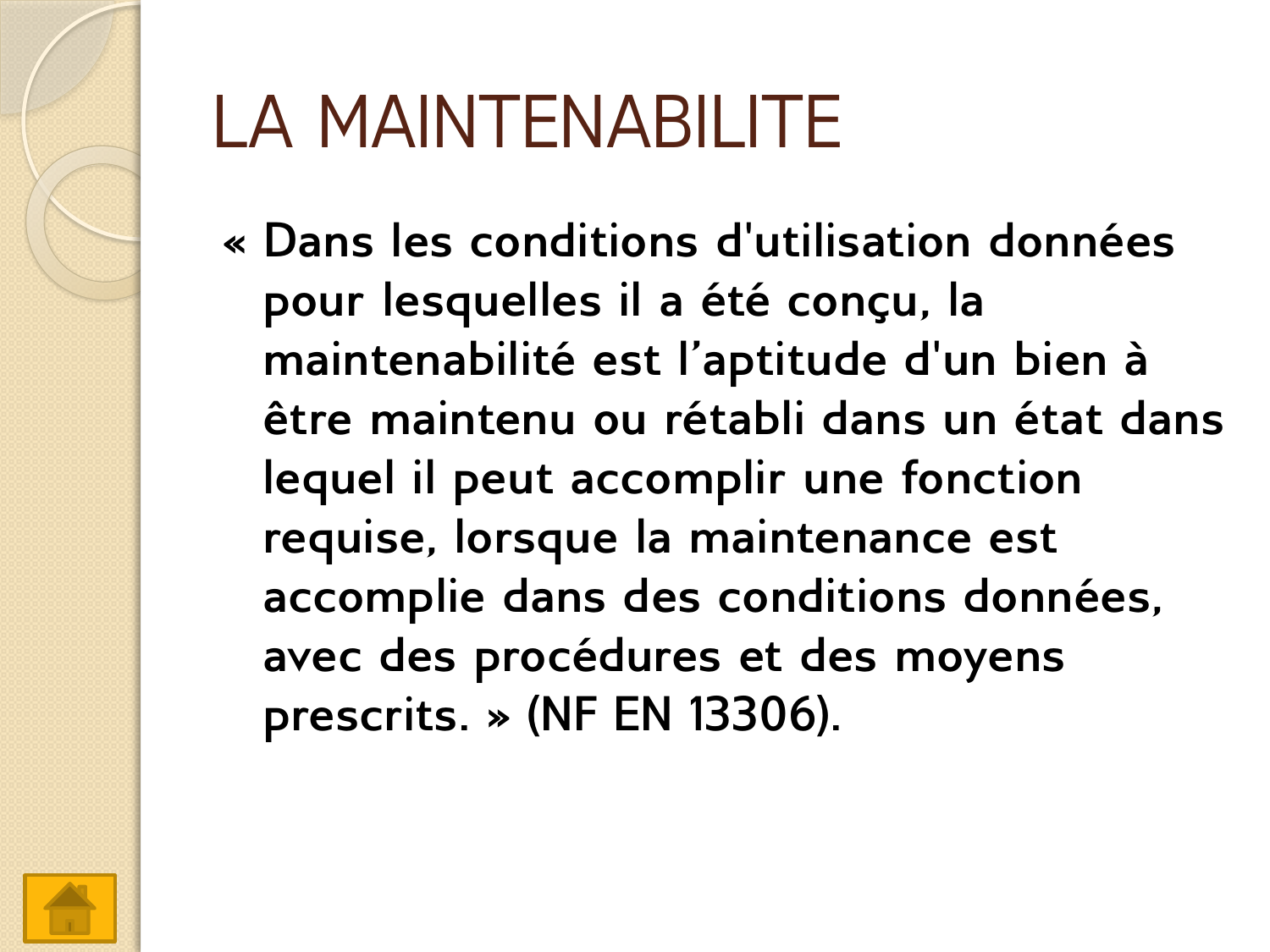

# LA MAINTENABILITE
« Dans les conditions d'utilisation données pour lesquelles il a été conçu, la maintenabilité est l’aptitude d'un bien à être maintenu ou rétabli dans un état dans lequel il peut accomplir une fonction requise, lorsque la maintenance est accomplie dans des conditions données, avec des procédures et des moyens prescrits. » (NF EN 13306).